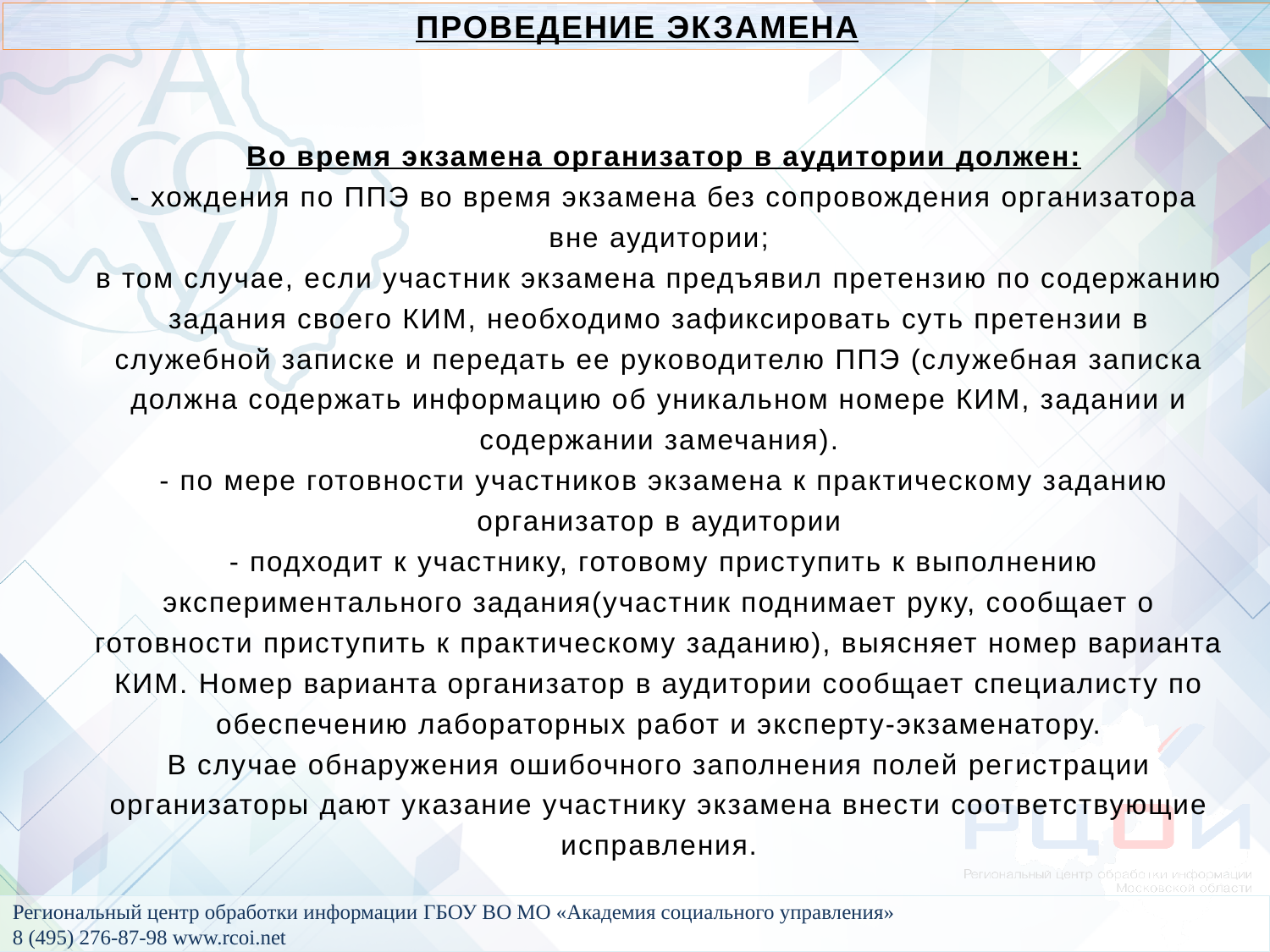

ПРОВЕДЕНИЕ ЭКЗАМЕНА
 Во время экзамена организатор в аудитории должен:
 - хождения по ППЭ во время экзамена без сопровождения организатора вне аудитории;
в том случае, если участник экзамена предъявил претензию по содержанию задания своего КИМ, необходимо зафиксировать суть претензии в служебной записке и передать ее руководителю ППЭ (служебная записка должна содержать информацию об уникальном номере КИМ, задании и содержании замечания).
 - по мере готовности участников экзамена к практическому заданию организатор в аудитории
 - подходит к участнику, готовому приступить к выполнению экспериментального задания(участник поднимает руку, сообщает о готовности приступить к практическому заданию), выясняет номер варианта КИМ. Номер варианта организатор в аудитории сообщает специалисту по обеспечению лабораторных работ и эксперту-экзаменатору.
В случае обнаружения ошибочного заполнения полей регистрации организаторы дают указание участнику экзамена внести соответствующие исправления.